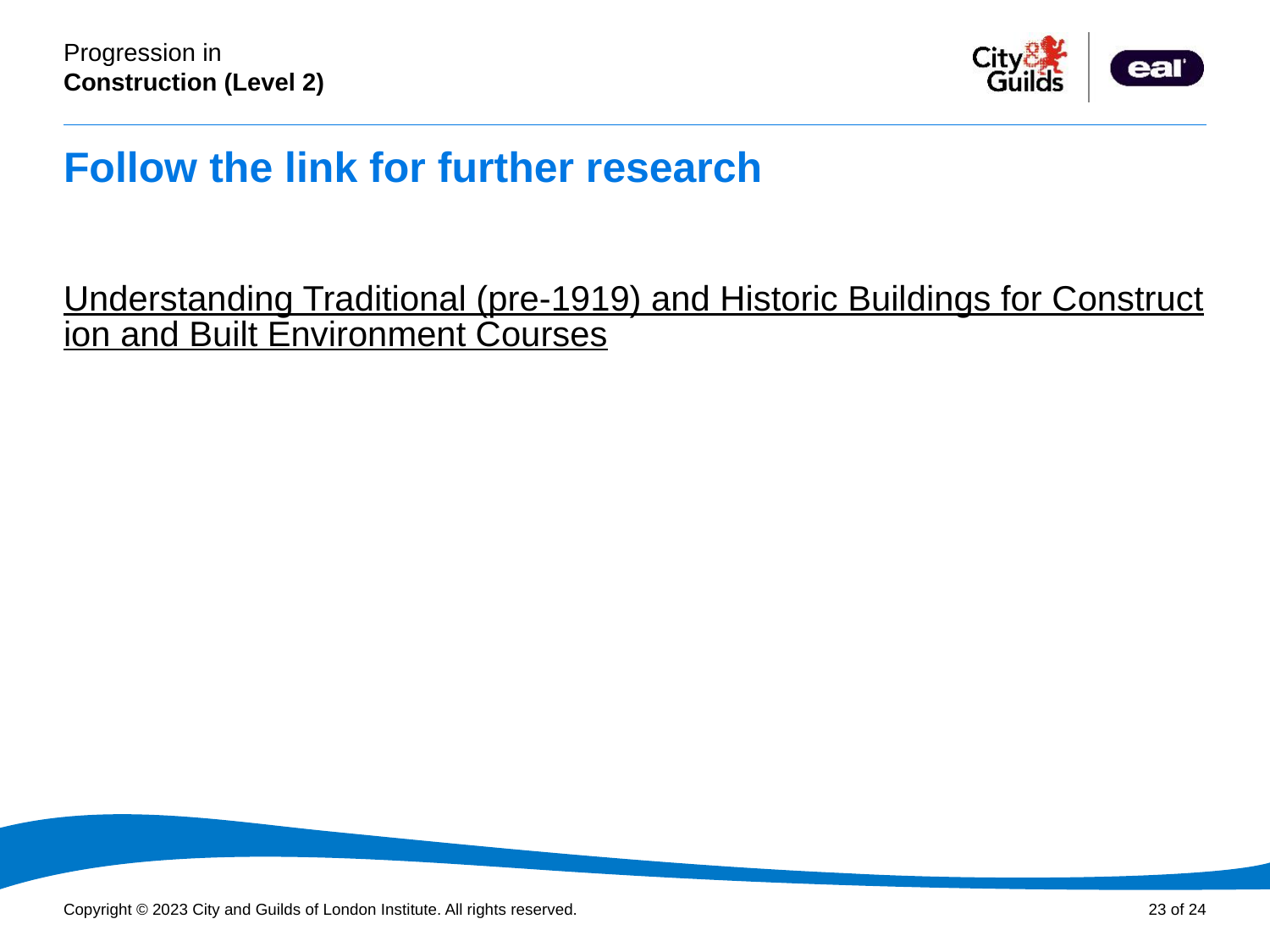

# Follow the link for further research
Understanding Traditional (pre-1919) and Historic Buildings for Construction and Built Environment Courses